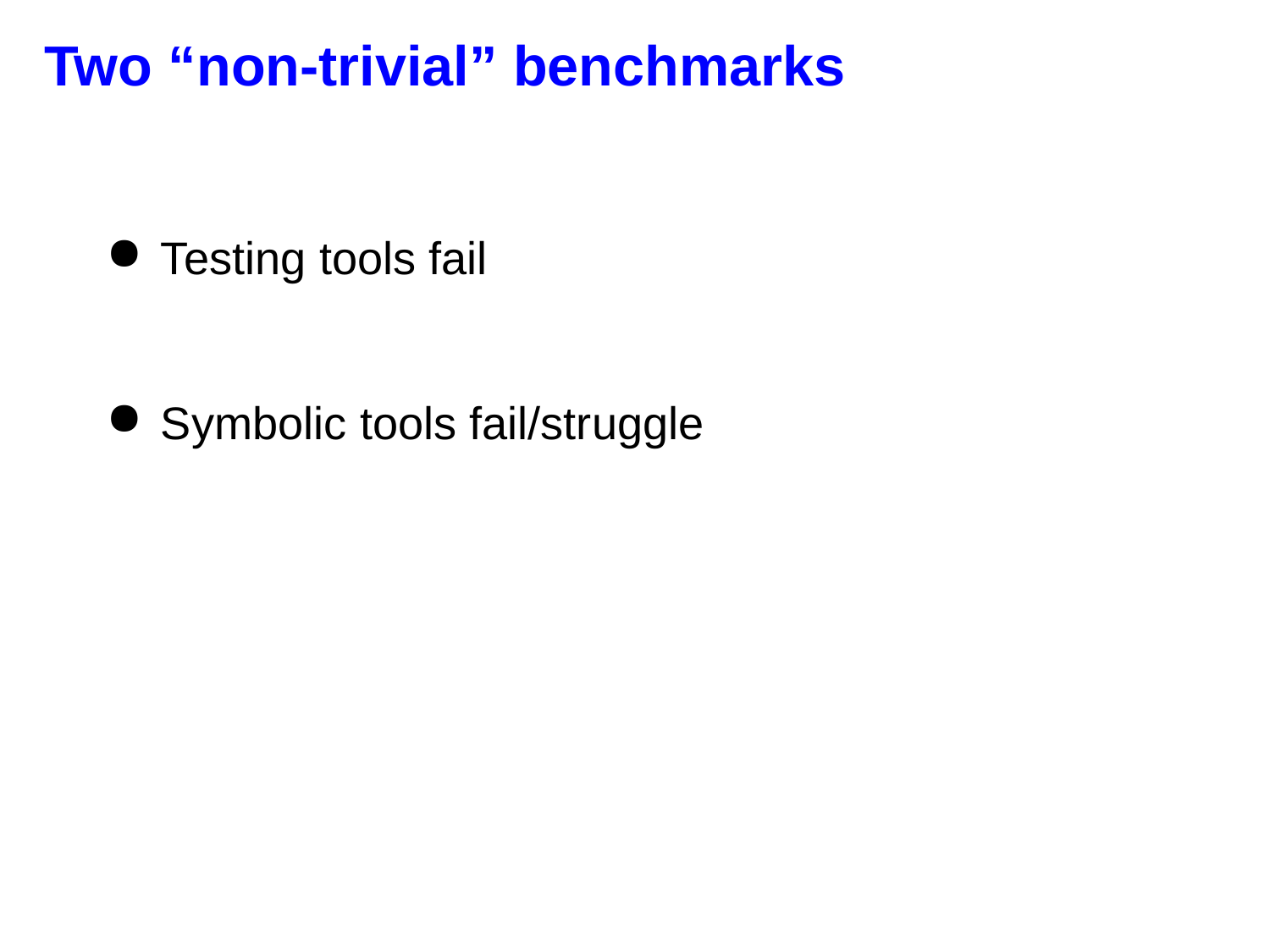

# Two “non-trivial” benchmarks

Testing tools fail

Symbolic tools fail/struggle